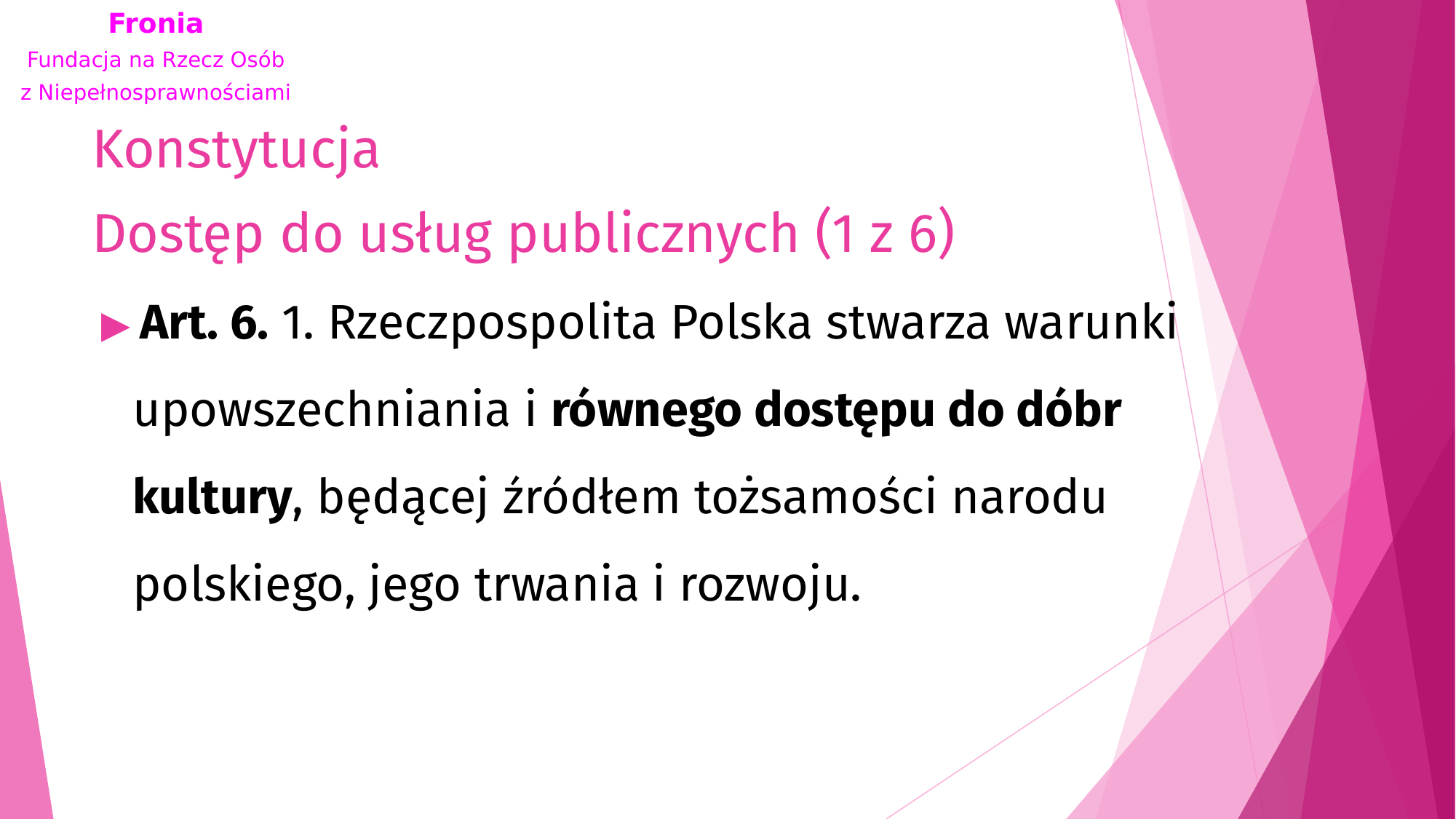

# Konstytucja Dostęp do usług publicznych (1 z 6)
Art. 6. 1. Rzeczpospolita Polska stwarza warunki upowszechniania i równego dostępu do dóbr kultury, będącej źródłem tożsamości narodu polskiego, jego trwania i rozwoju.